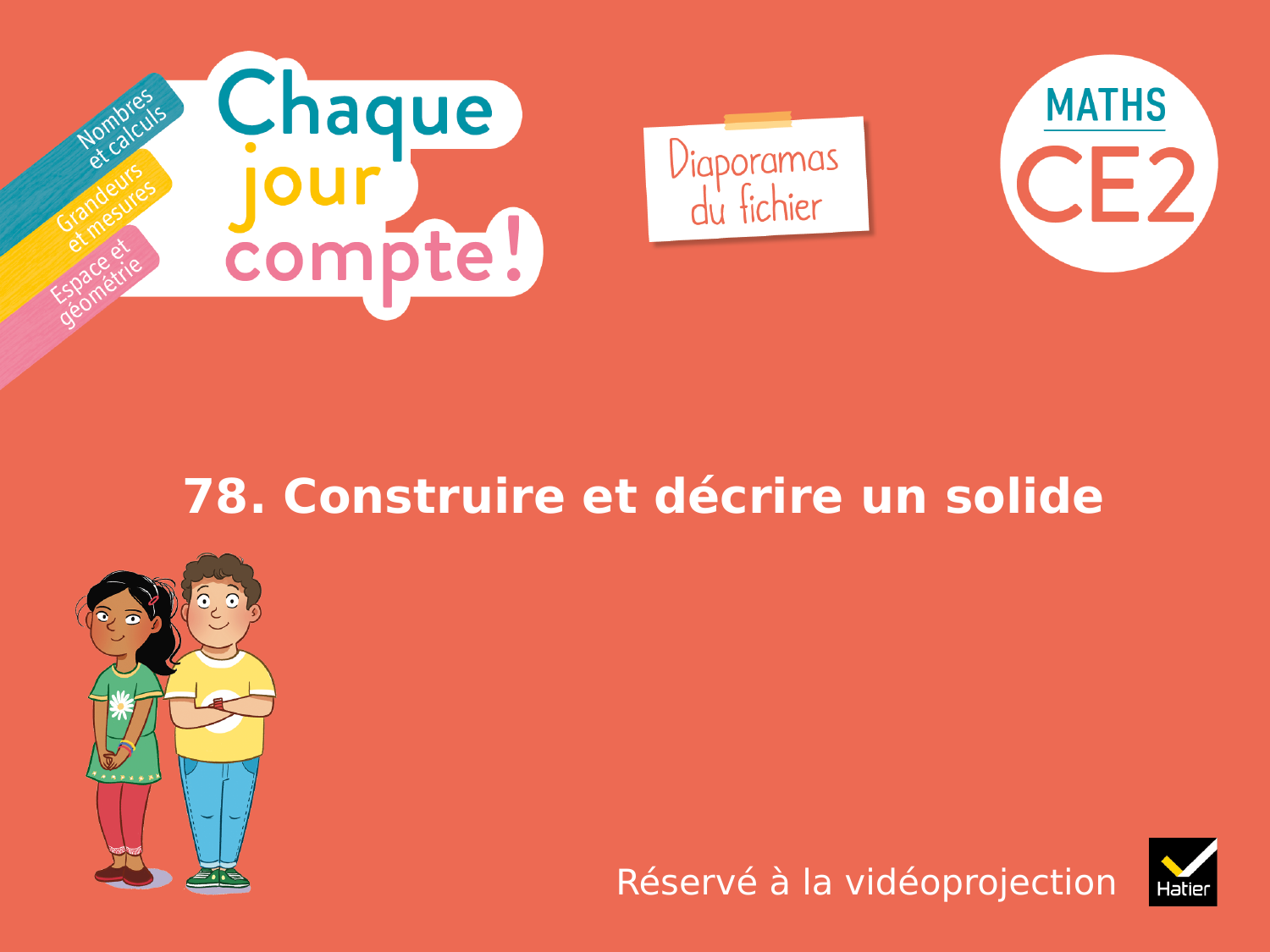

# 78. Construire et décrire un solide